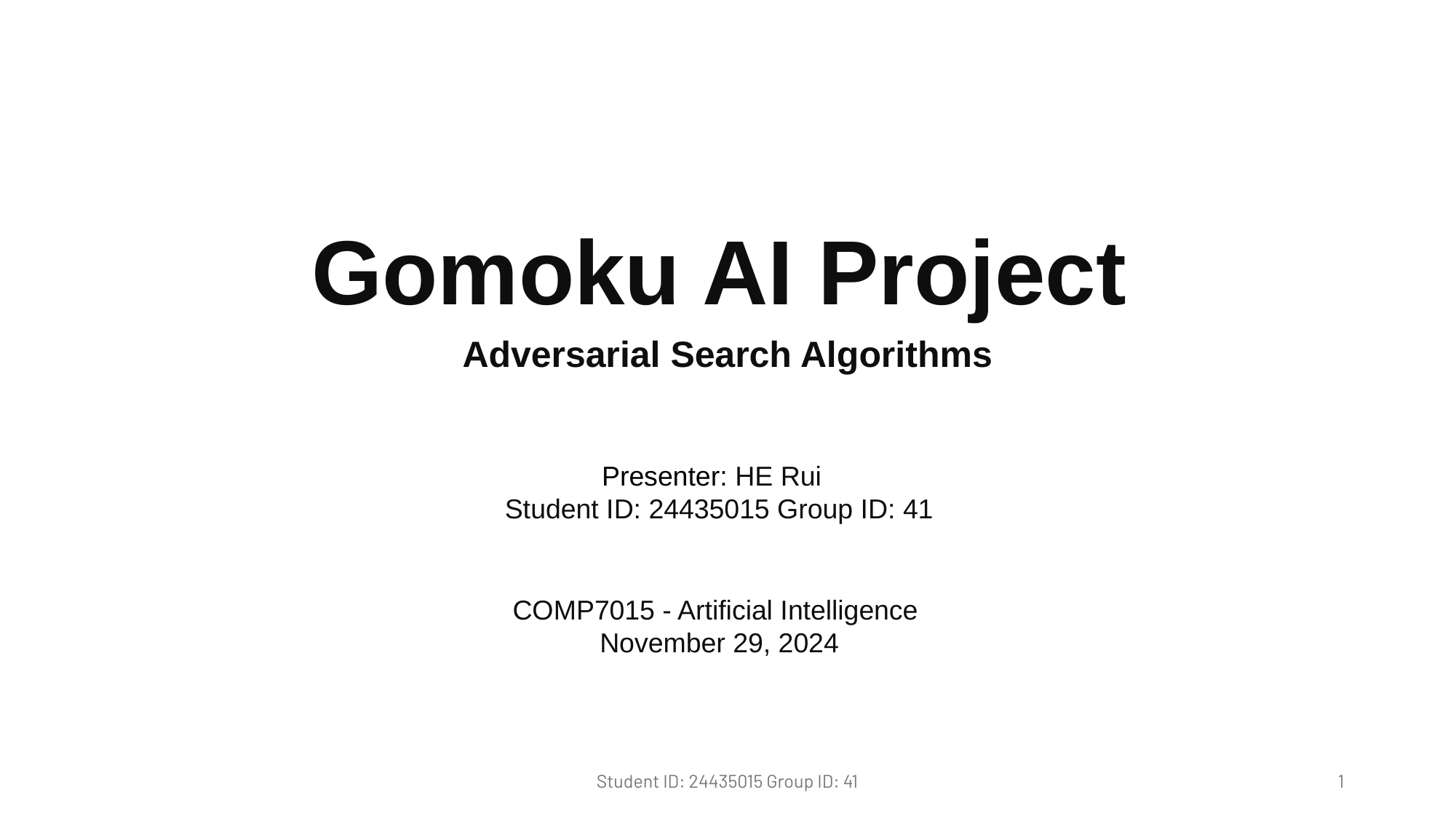

# Gomoku AI Project
Adversarial Search Algorithms
Presenter: HE Rui
Student ID: 24435015 Group ID: 41
COMP7015 - Artificial Intelligence
November 29, 2024
Student ID: 24435015 Group ID: 41
1